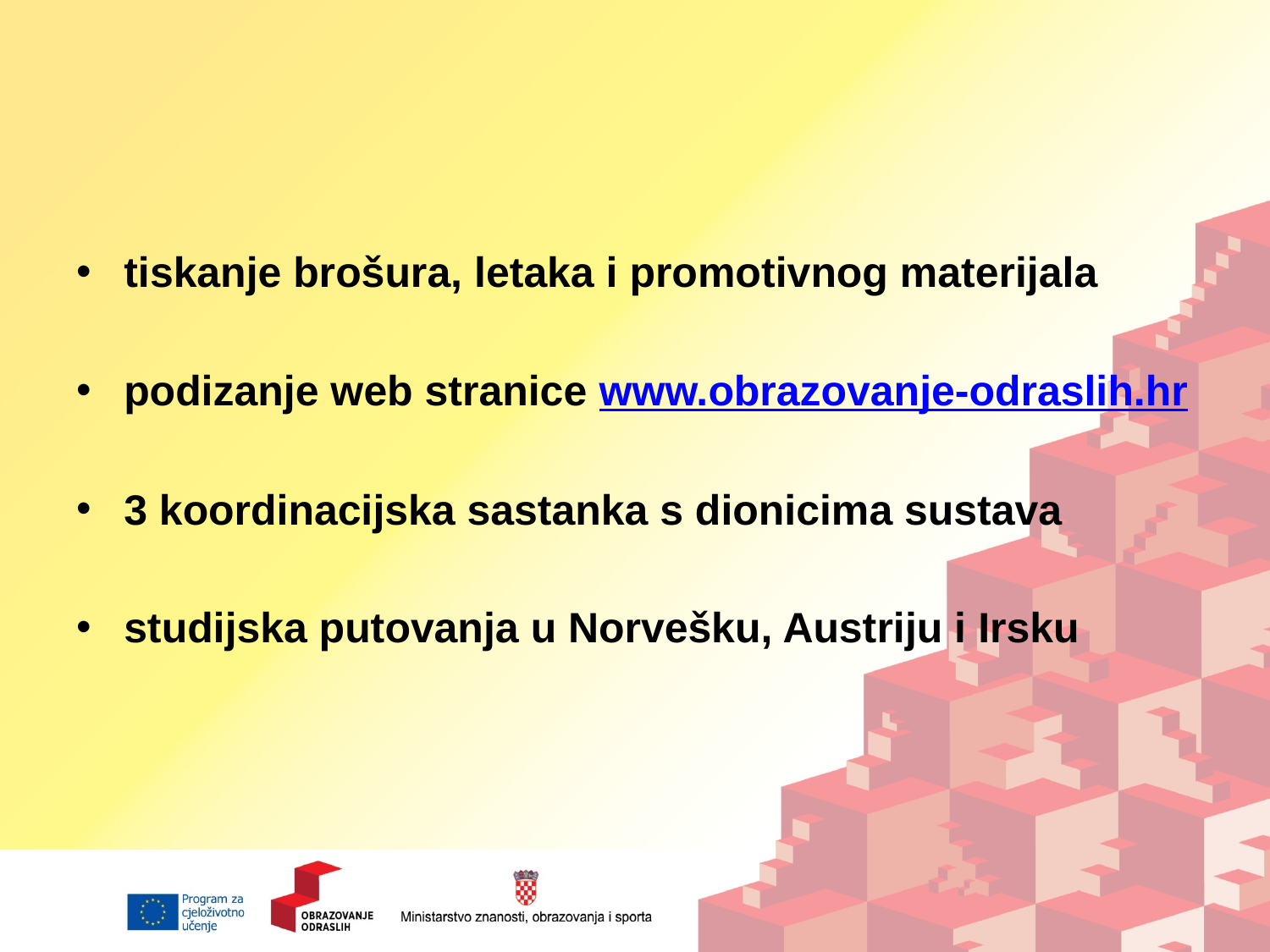

#

tiskanje brošura, letaka i promotivnog materijala

podizanje web stranice www.obrazovanje-odraslih.hr

3 koordinacijska sastanka s dionicima sustava

studijska putovanja u Norvešku, Austriju i Irsku